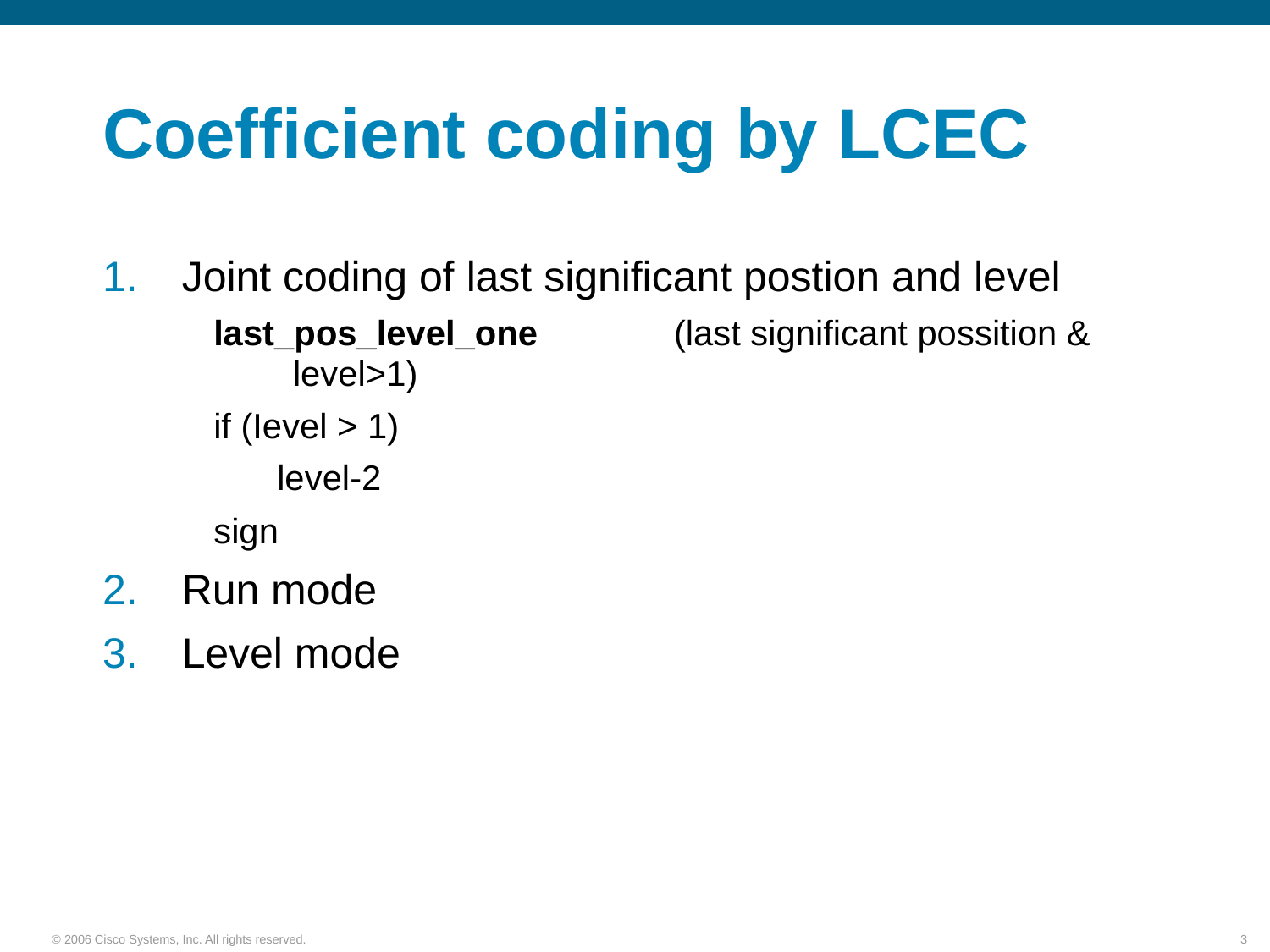

# Coefficient coding by LCEC
Joint coding of last significant postion and level
last_pos_level_one 	(last significant possition & level>1)
if (Ievel > 1)
level-2
sign
Run mode
Level mode